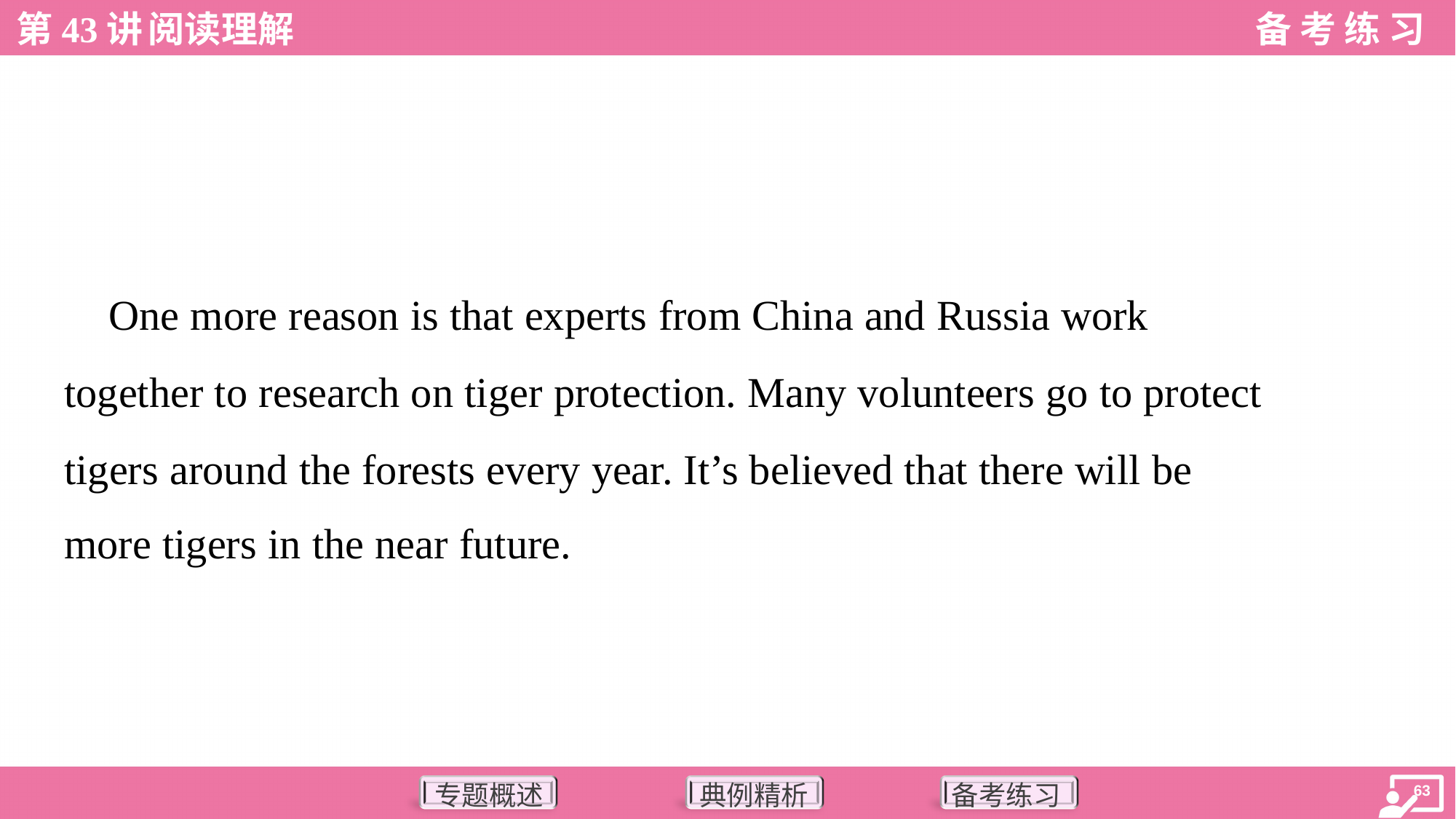

One more reason is that experts from China and Russia work
together to research on tiger protection. Many volunteers go to protect
tigers around the forests every year. It’s believed that there will be
more tigers in the near future.